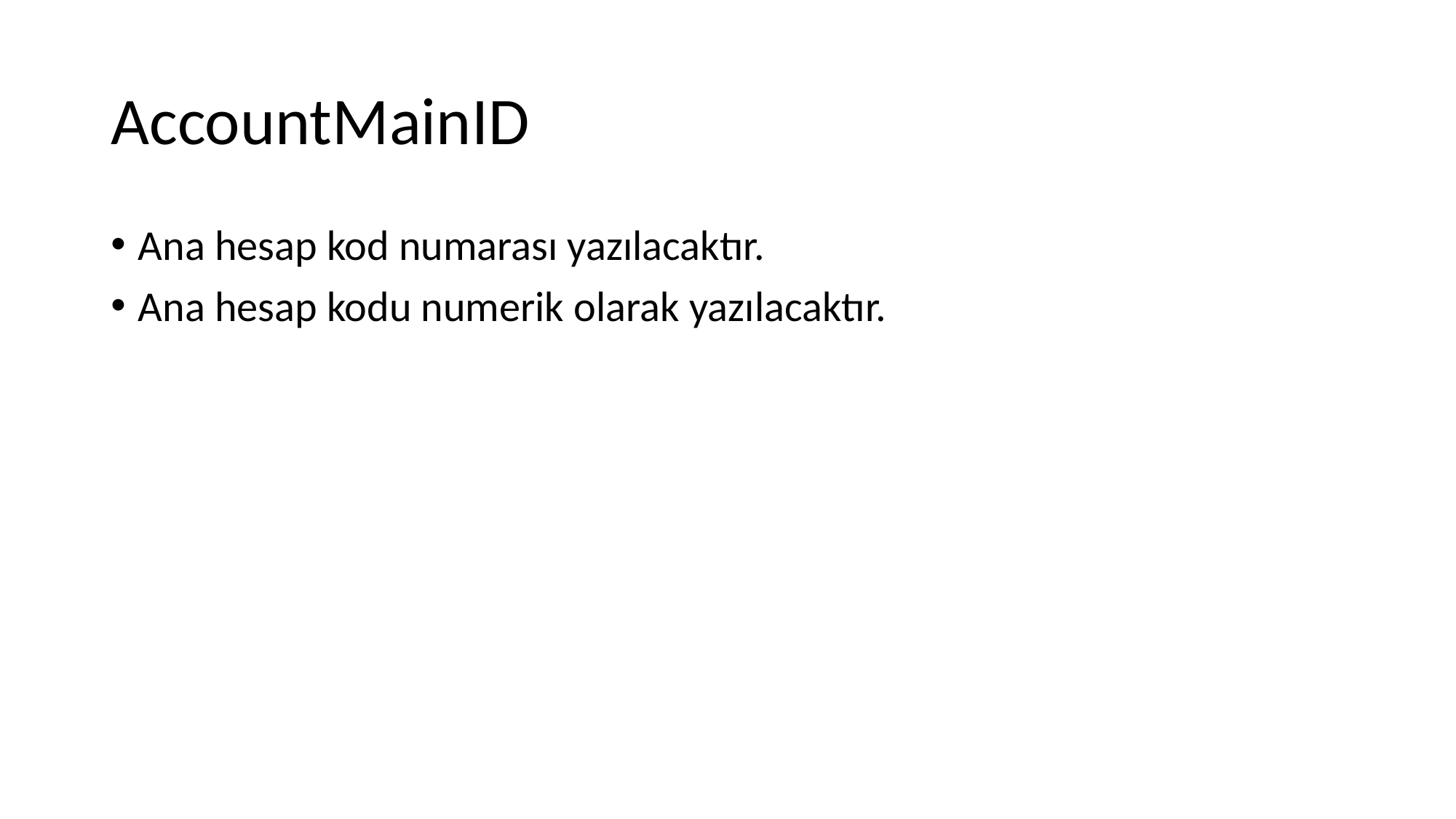

# AccountMainID
Ana hesap kod numarası yazılacaktır.
Ana hesap kodu numerik olarak yazılacaktır.